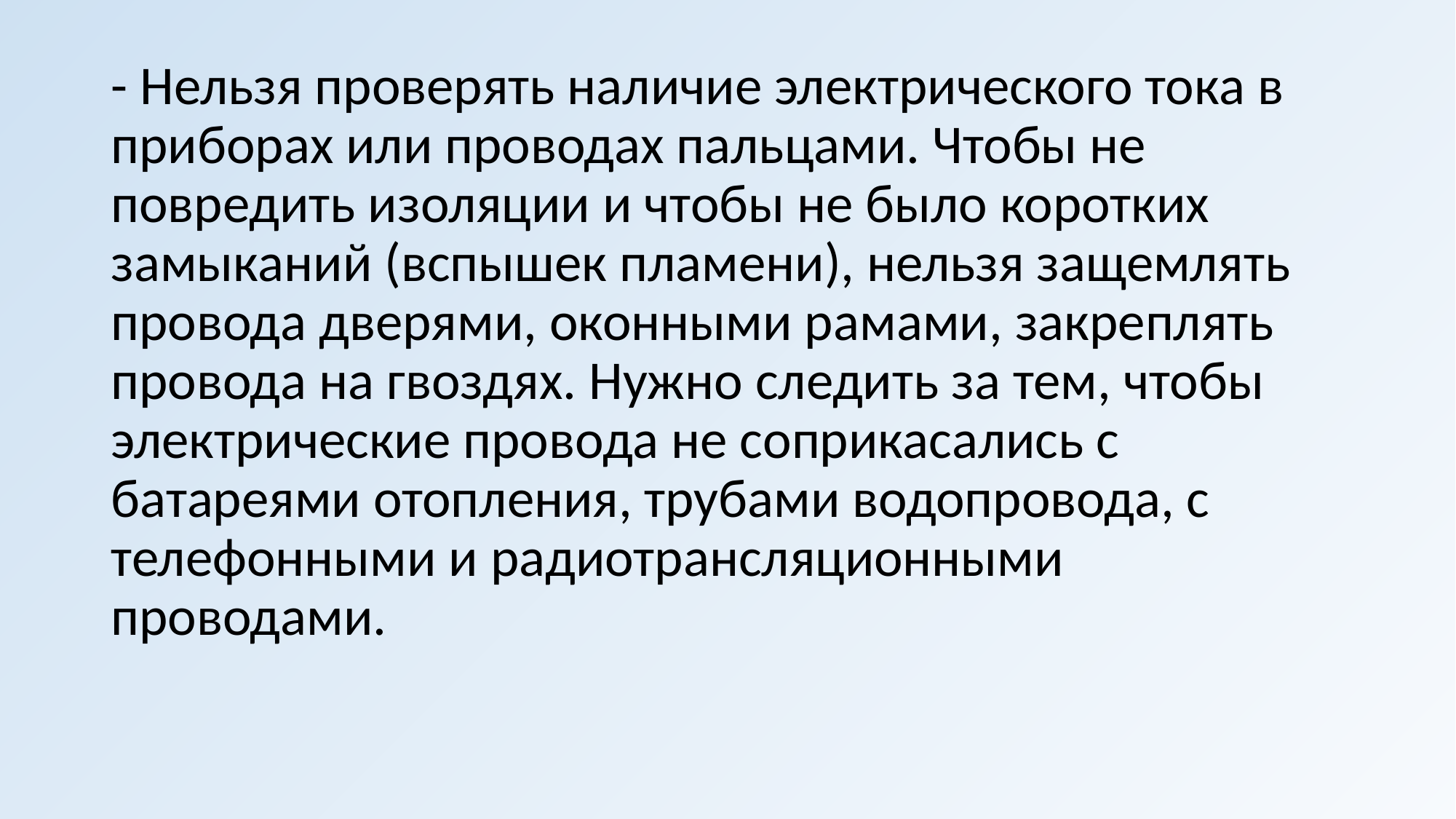

- Нельзя проверять наличие электрического тока в приборах или проводах пальцами. Чтобы не повредить изоляции и чтобы не было коротких замыканий (вспышек пламени), нельзя защемлять провода дверями, оконными рамами, закреплять провода на гвоздях. Нужно следить за тем, чтобы электрические провода не соприкасались с батареями отопления, трубами водопровода, с телефонными и радиотрансляционными проводами.